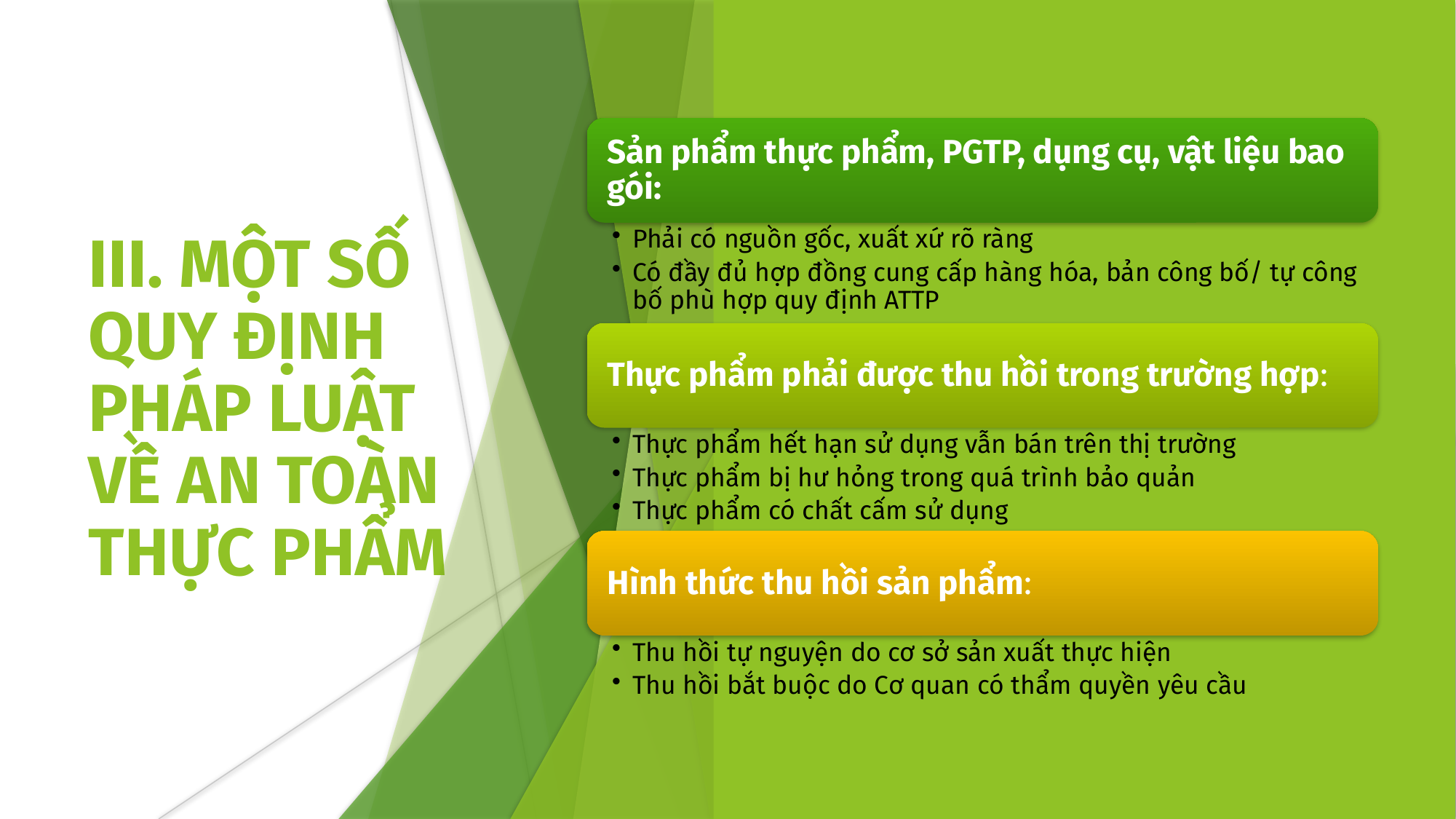

Sản phẩm thực phẩm, PGTP, dụng cụ, vật liệu bao gói:
Phải có nguồn gốc, xuất xứ rõ ràng
Có đầy đủ hợp đồng cung cấp hàng hóa, bản công bố/ tự công bố phù hợp quy định ATTP
Thực phẩm phải được thu hồi trong trường hợp:
Thực phẩm hết hạn sử dụng vẫn bán trên thị trường
Thực phẩm bị hư hỏng trong quá trình bảo quản
Thực phẩm có chất cấm sử dụng
Hình thức thu hồi sản phẩm:
Thu hồi tự nguyện do cơ sở sản xuất thực hiện
Thu hồi bắt buộc do Cơ quan có thẩm quyền yêu cầu
III. MỘT SỐ QUY ĐỊNH PHÁP LUẬT VỀ AN TOÀN THỰC PHẨM